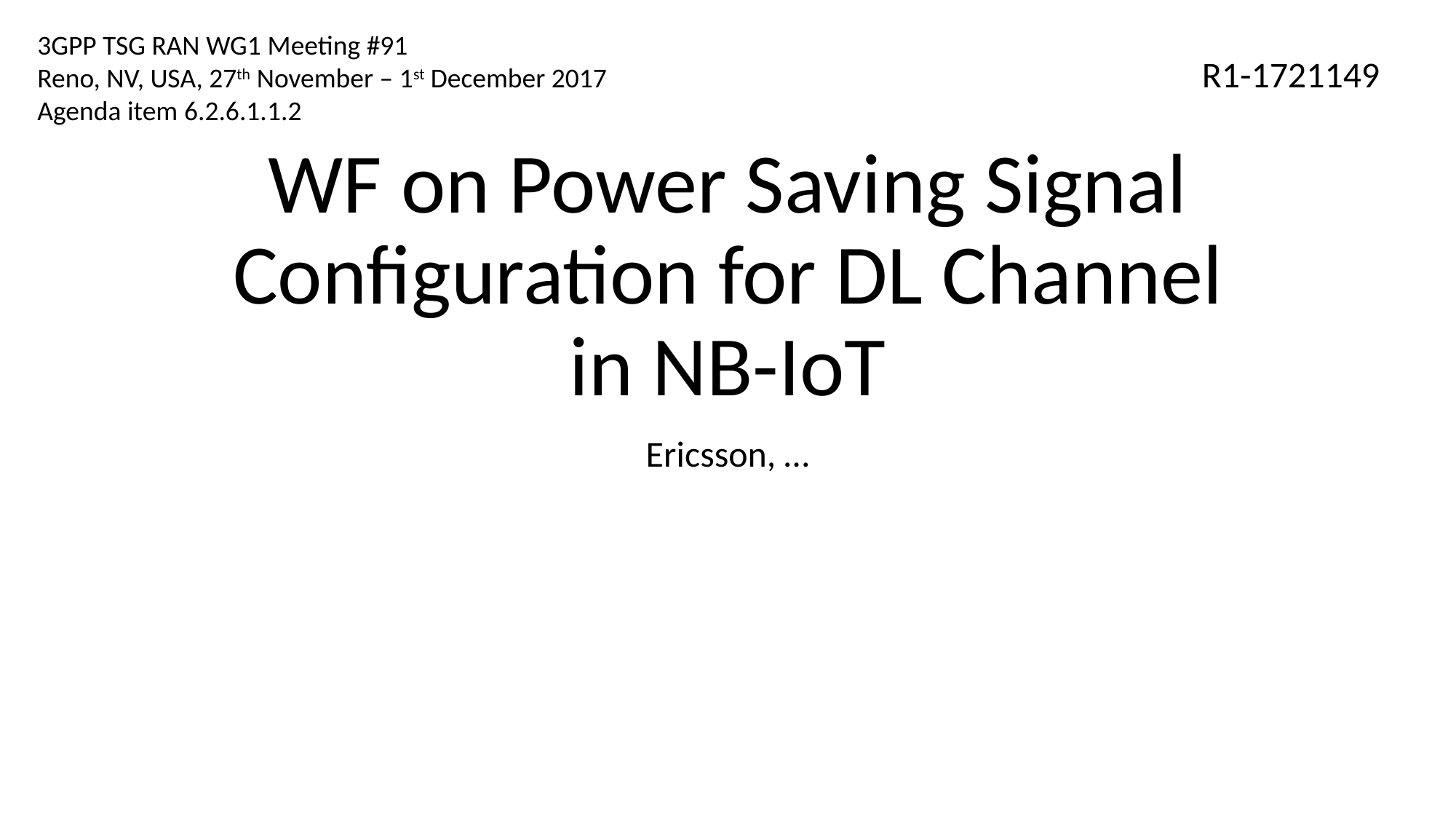

3GPP TSG RAN WG1 Meeting #91
Reno, NV, USA, 27th November – 1st December 2017
Agenda item 6.2.6.1.1.2
R1-1721149
# WF on Power Saving Signal Configuration for DL Channel in NB-IoT
Ericsson, …